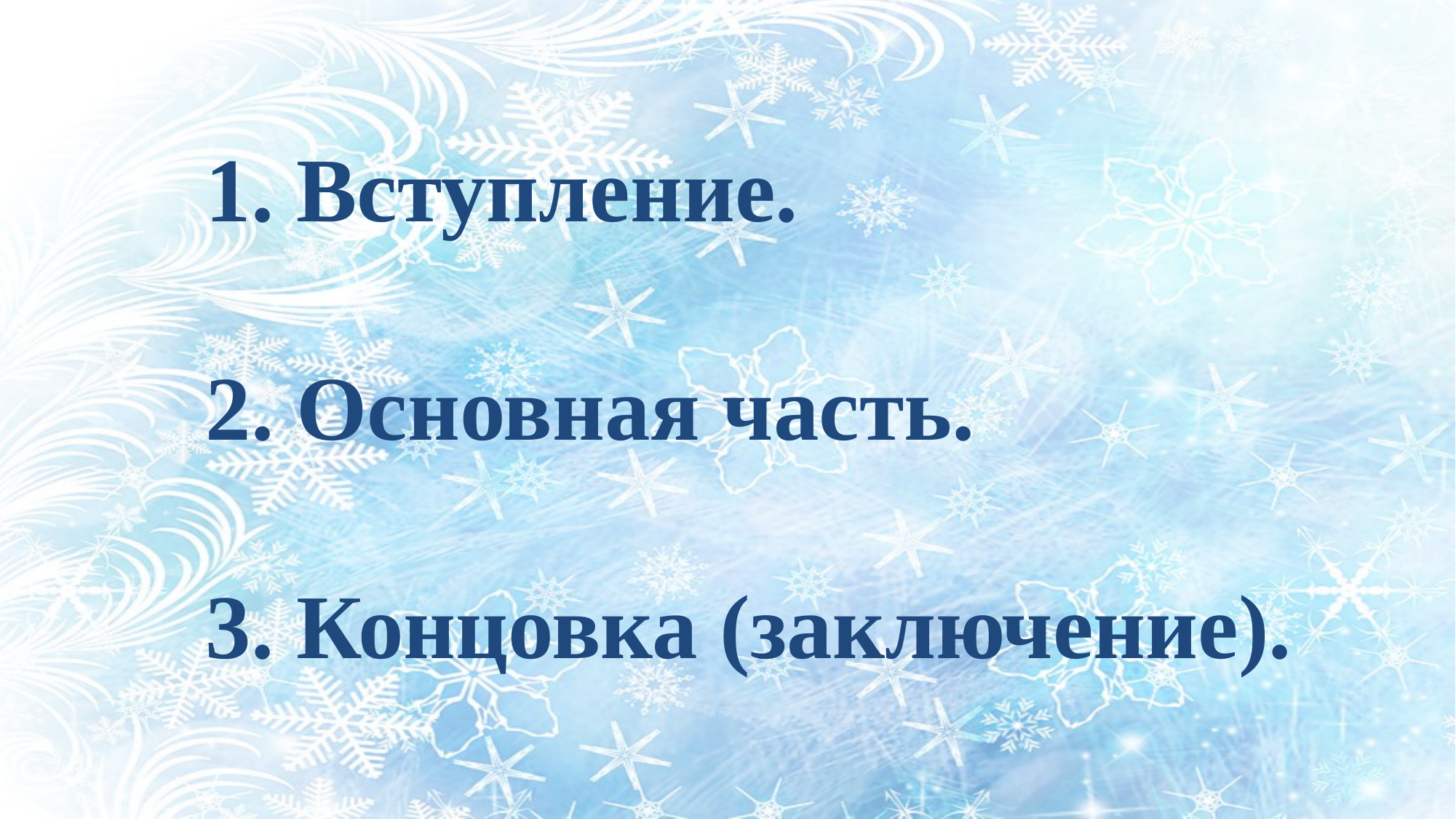

1. Вступление.

2. Основная часть.

3. Концовка (заключение).